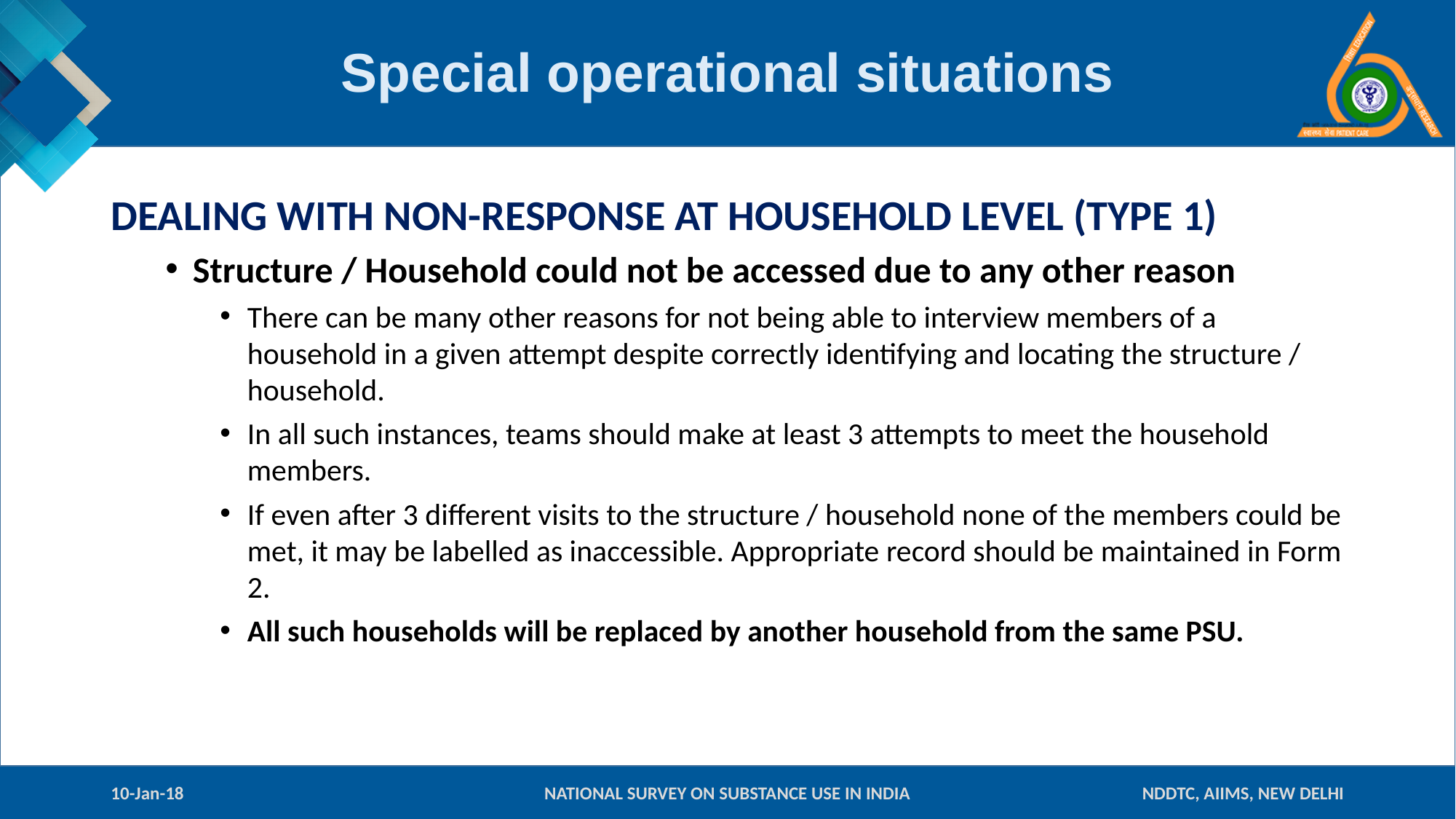

# Special operational situations
DEALING WITH NON-RESPONSE AT HOUSEHOLD LEVEL (TYPE 1)
Structure / Household could not be accessed due to any other reason
There can be many other reasons for not being able to interview members of a household in a given attempt despite correctly identifying and locating the structure / household.
In all such instances, teams should make at least 3 attempts to meet the household members.
If even after 3 different visits to the structure / household none of the members could be met, it may be labelled as inaccessible. Appropriate record should be maintained in Form 2.
All such households will be replaced by another household from the same PSU.
10-Jan-18
NATIONAL SURVEY ON SUBSTANCE USE IN INDIA
NDDTC, AIIMS, NEW DELHI